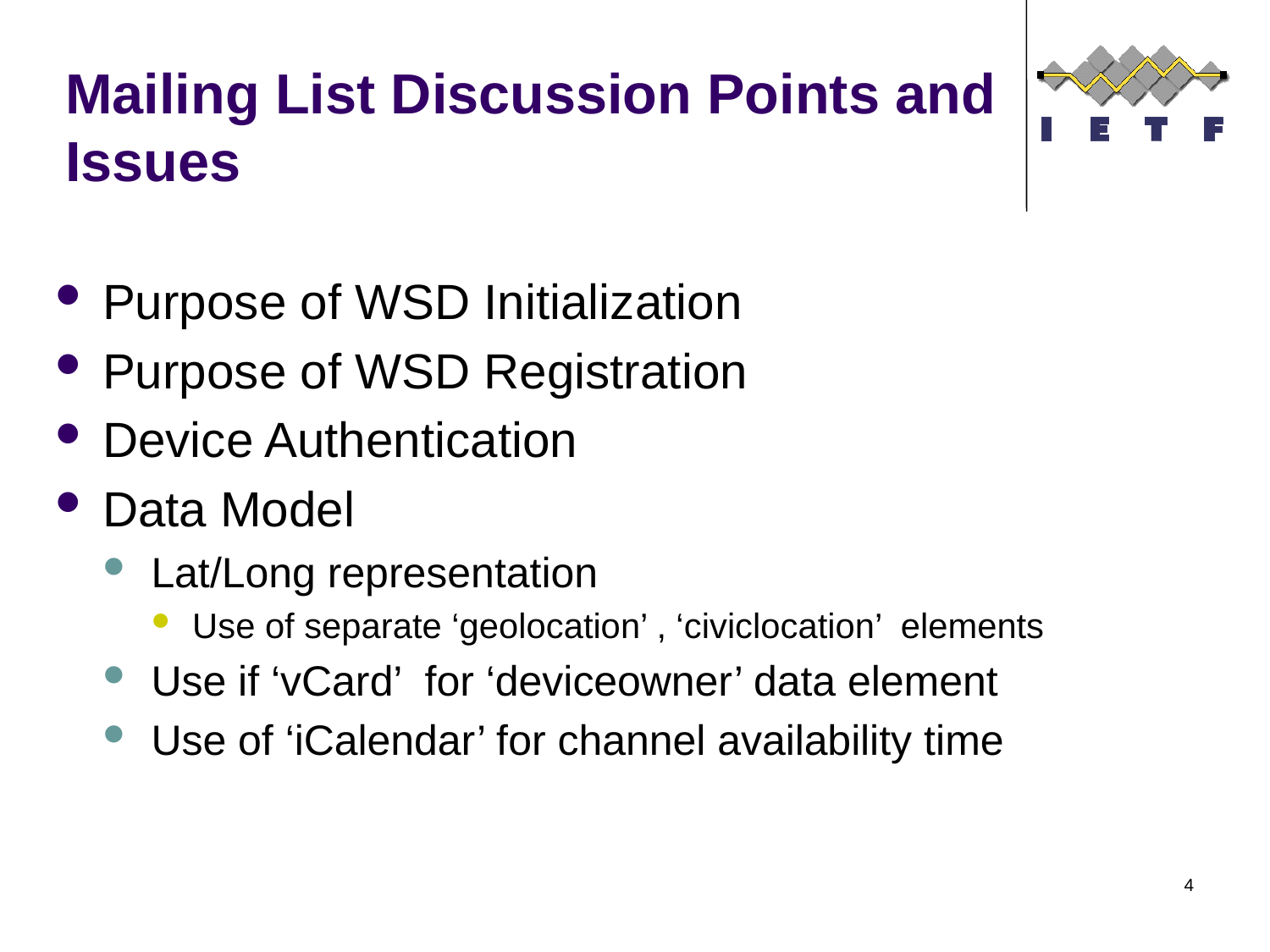

# Mailing List Discussion Points and   Issues

Purpose of WSD Initialization
Purpose of WSD Registration
Device Authentication
Data Model
Lat/Long representation
Use of separate ‘geolocation’ , ‘civiclocation’  elements
Use if ‘vCard’  for ‘deviceowner’ data element
Use of ‘iCalendar’ for channel availability time

4